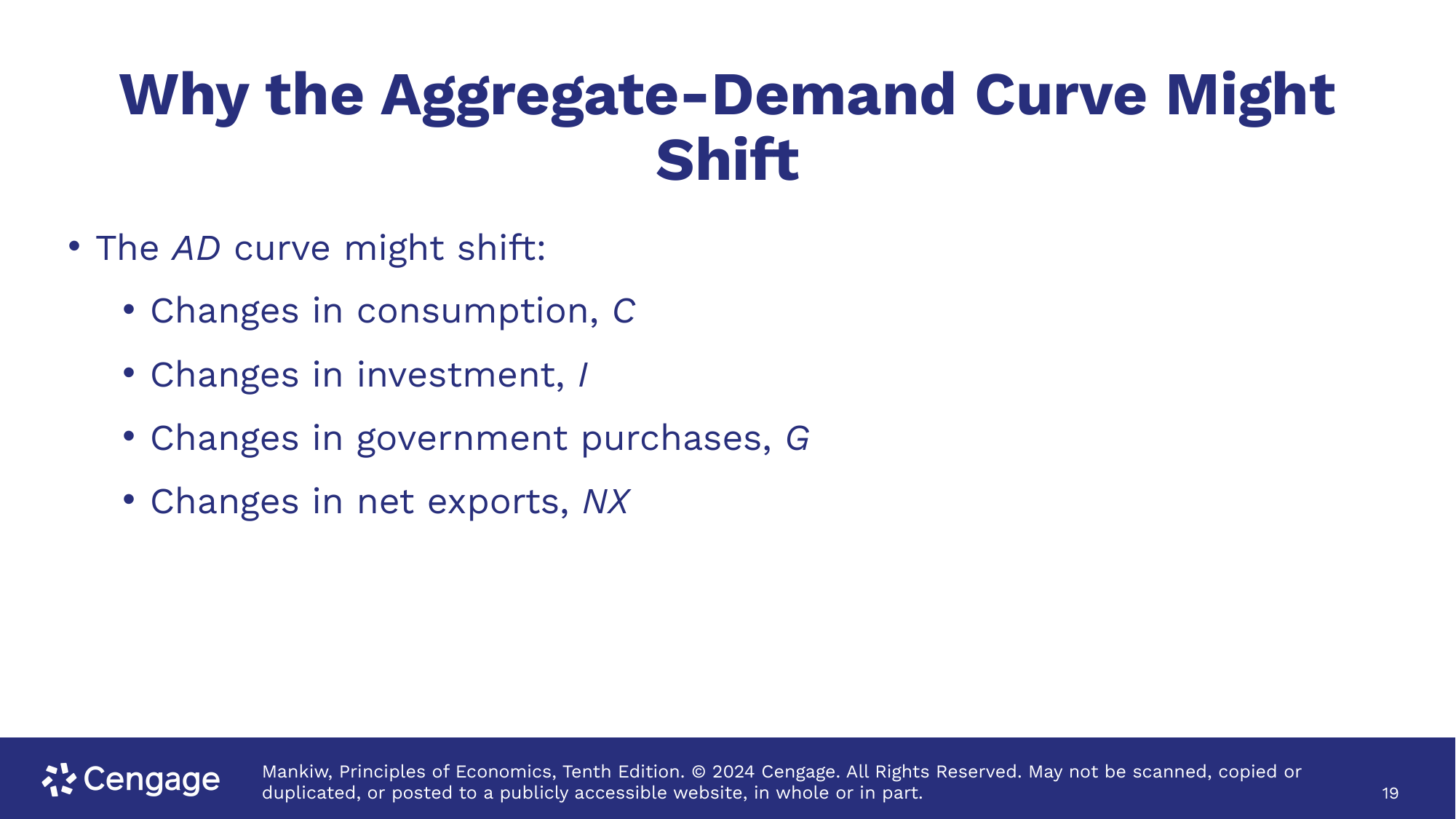

# Why the Aggregate-Demand Curve Might Shift
The AD curve might shift:
Changes in consumption, C
Changes in investment, I
Changes in government purchases, G
Changes in net exports, NX